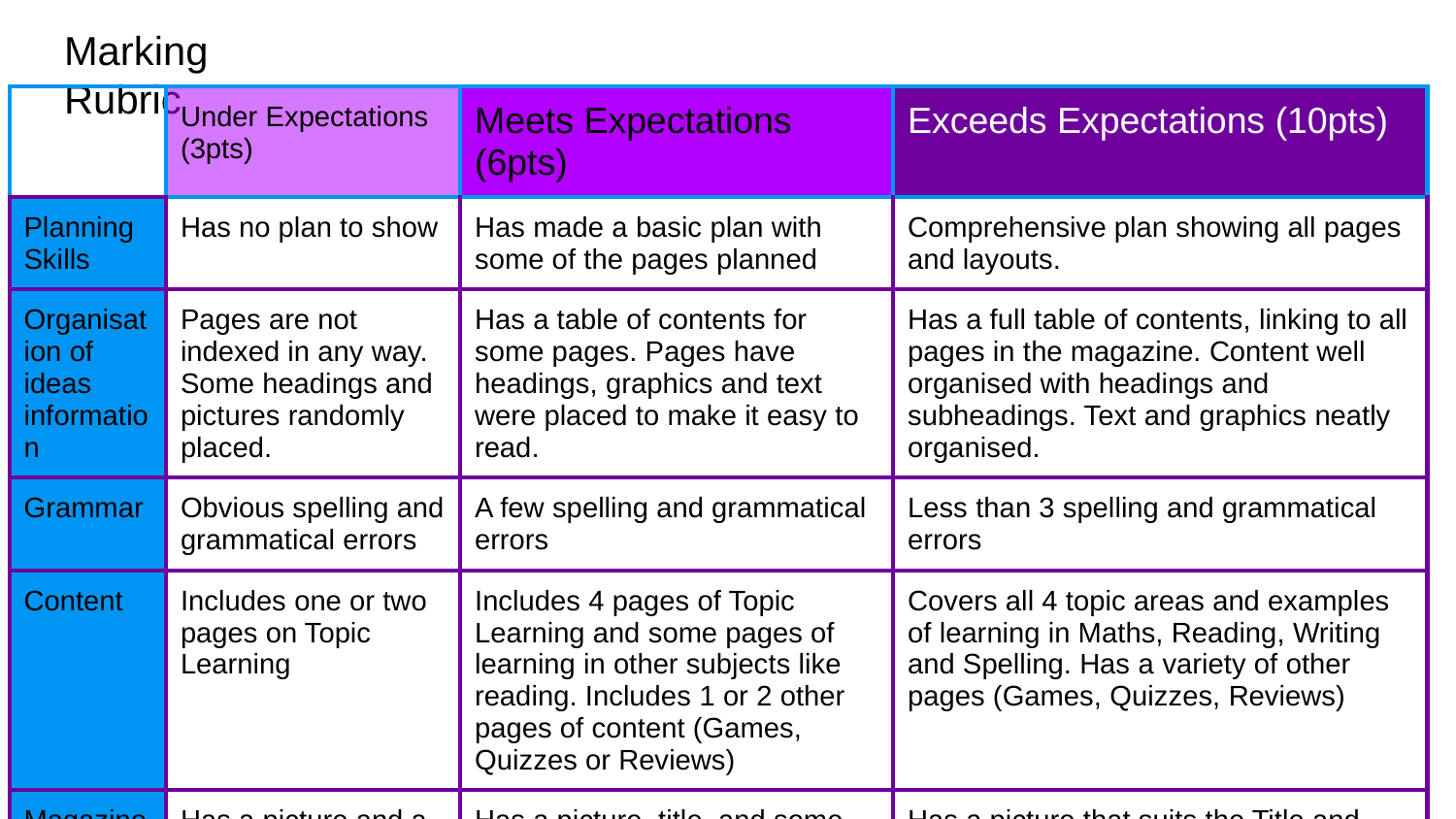

# Marking Rubric
|  | Under Expectations (3pts) | Meets Expectations (6pts) | Exceeds Expectations (10pts) |
| --- | --- | --- | --- |
| Planning Skills | Has no plan to show | Has made a basic plan with some of the pages planned | Comprehensive plan showing all pages and layouts. |
| Organisation of ideas information | Pages are not indexed in any way. Some headings and pictures randomly placed. | Has a table of contents for some pages. Pages have headings, graphics and text were placed to make it easy to read. | Has a full table of contents, linking to all pages in the magazine. Content well organised with headings and subheadings. Text and graphics neatly organised. |
| Grammar | Obvious spelling and grammatical errors | A few spelling and grammatical errors | Less than 3 spelling and grammatical errors |
| Content | Includes one or two pages on Topic Learning | Includes 4 pages of Topic Learning and some pages of learning in other subjects like reading. Includes 1 or 2 other pages of content (Games, Quizzes or Reviews) | Covers all 4 topic areas and examples of learning in Maths, Reading, Writing and Spelling. Has a variety of other pages (Games, Quizzes, Reviews) |
| Magazine Cover | Has a picture and a title | Has a picture, title, and some lines about their magazine. Colours are random. | Has a picture that suits the Title and tagline. Lines of text reflect what is covered in the magazine. Colours are well thought out and are complementary. |